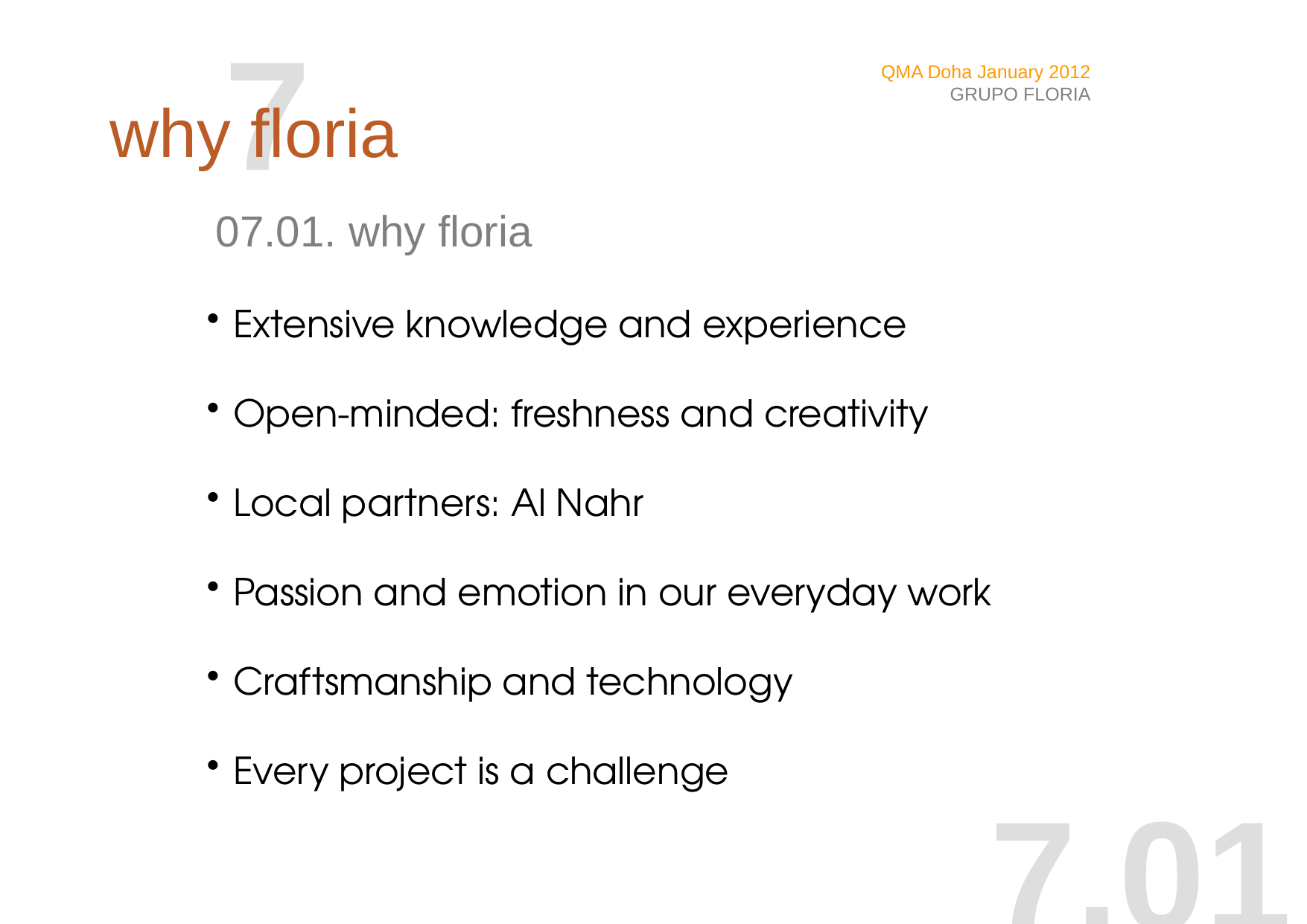

7
QMA Doha January 2012
GRUPO FLORIA
why floria
07.01. why floria
Extensive knowledge and experience

Open-minded: freshness and creativity

Local partners: Al Nahr

Passion and emotion in our everyday work

Craftsmanship and technology

Every project is a challenge
7.01